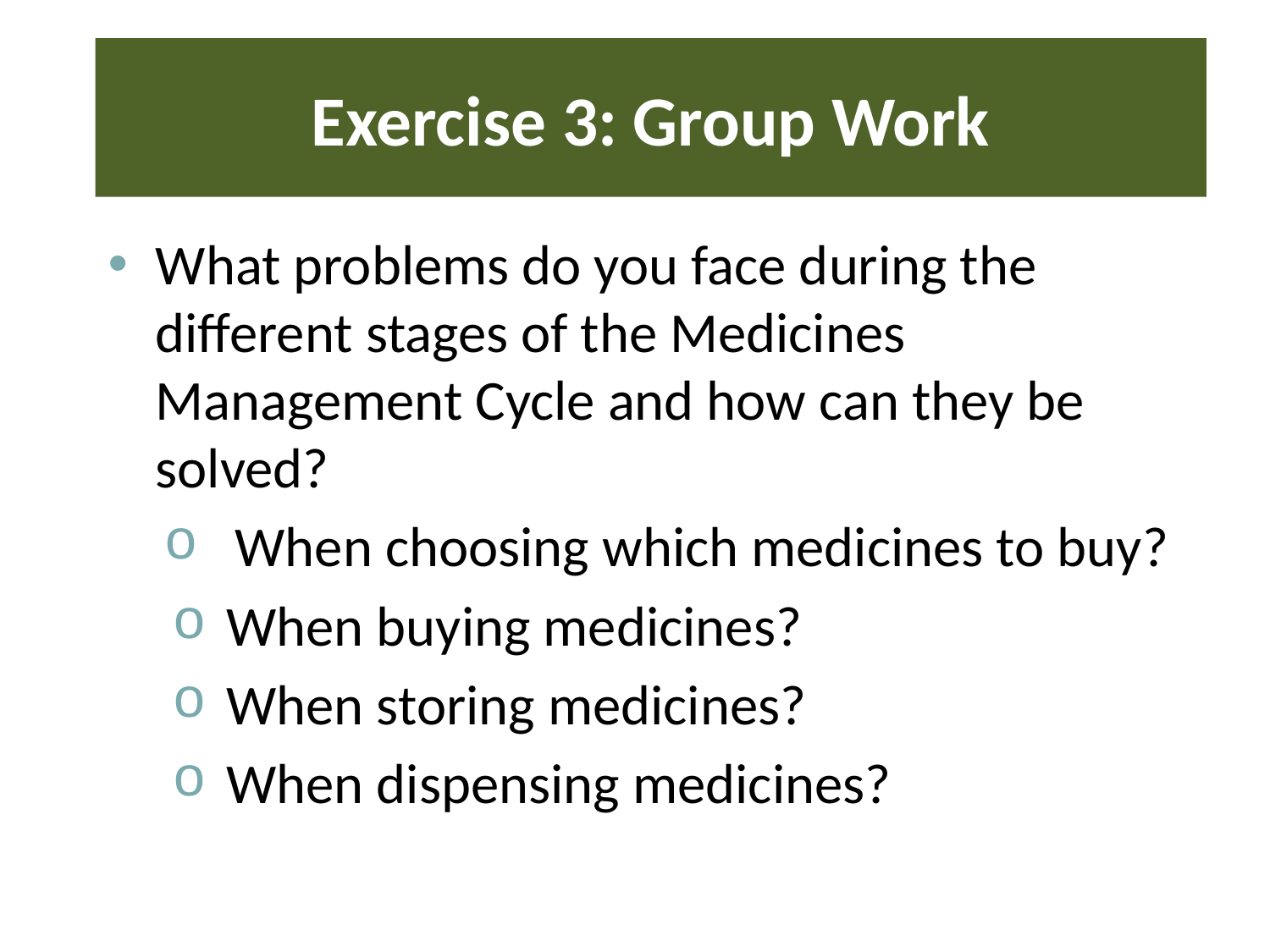

# Exercise 3: Group Work
What problems do you face during the different stages of the Medicines Management Cycle and how can they be solved?
When choosing which medicines to buy?
When buying medicines?
When storing medicines?
When dispensing medicines?